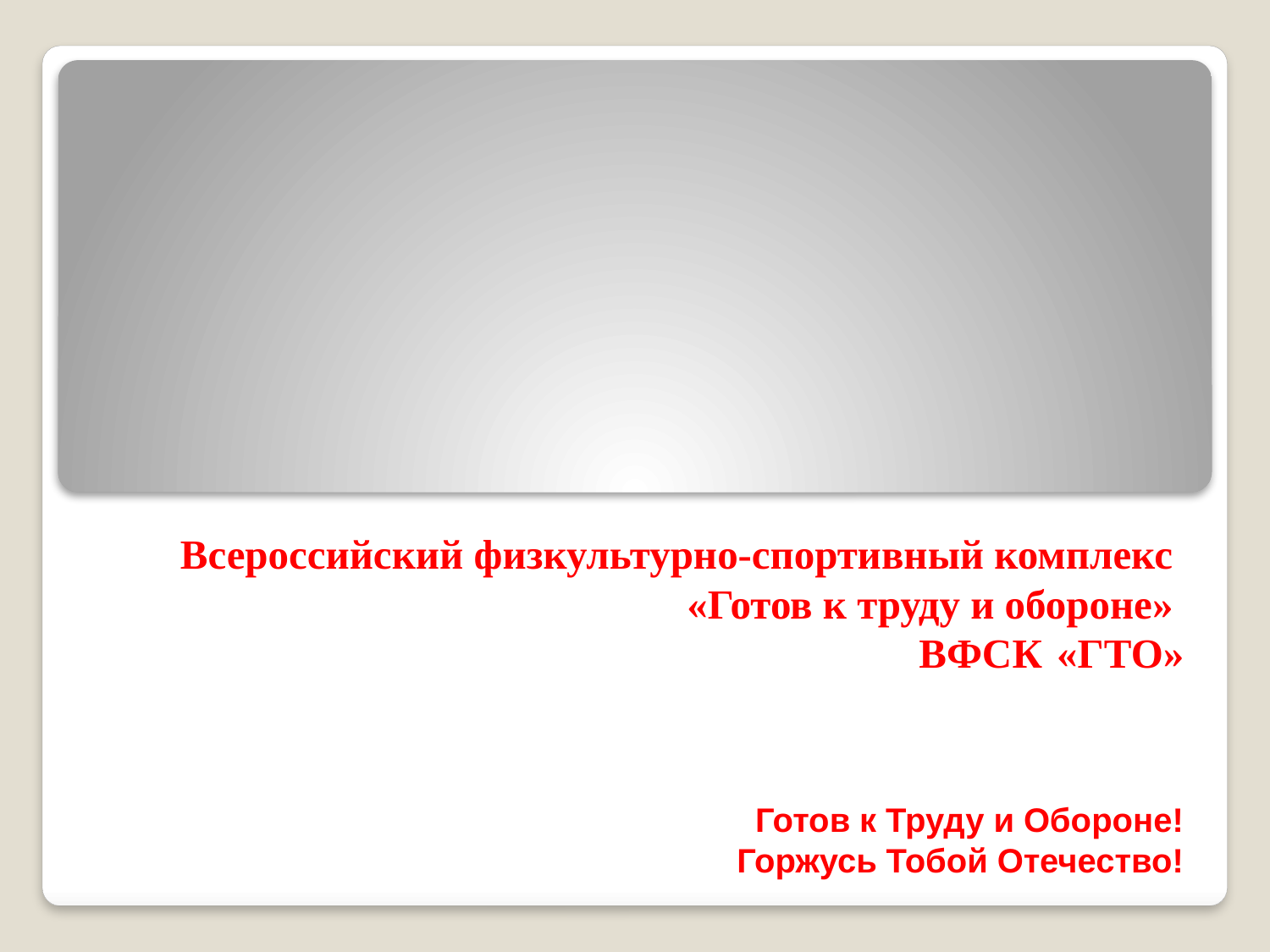

# Всероссийский физкультурно-спортивный комплекс «Готов к труду и обороне» ВФСК «ГТО» Готов к Труду и Обороне! Горжусь Тобой Отечество!